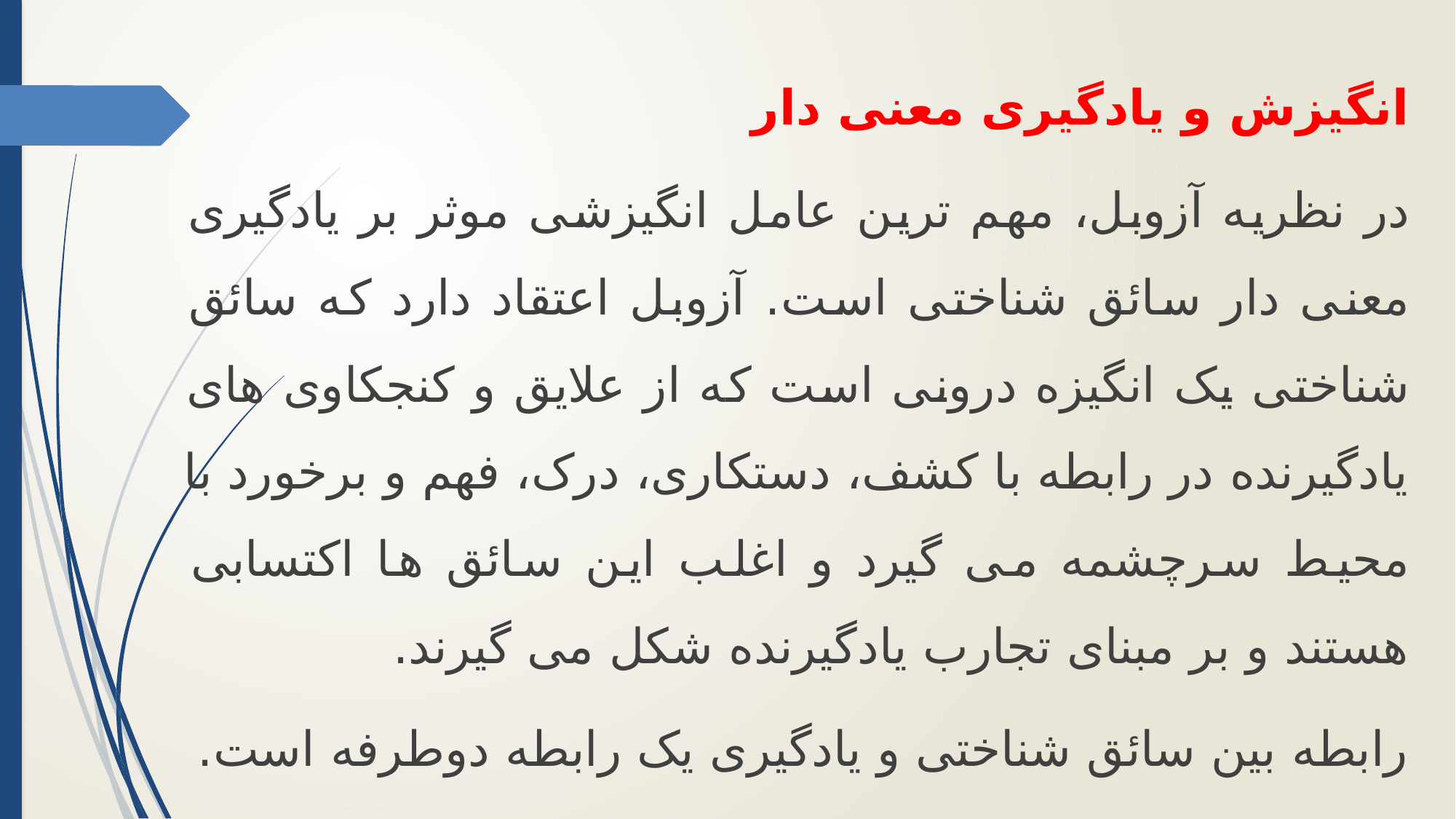

انگیزش و یادگیری معنی دار
در نظریه آزوبل، مهم ترین عامل انگیزشی موثر بر یادگیری معنی دار سائق شناختی است. آزوبل اعتقاد دارد که سائق شناختی یک انگیزه درونی است که از علایق و کنجکاوی های یادگیرنده در رابطه با کشف، دستکاری، درک، فهم و برخورد با محیط سرچشمه می گیرد و اغلب این سائق ها اکتسابی هستند و بر مبنای تجارب یادگیرنده شکل می گیرند.
رابطه بین سائق شناختی و یادگیری یک رابطه دوطرفه است.